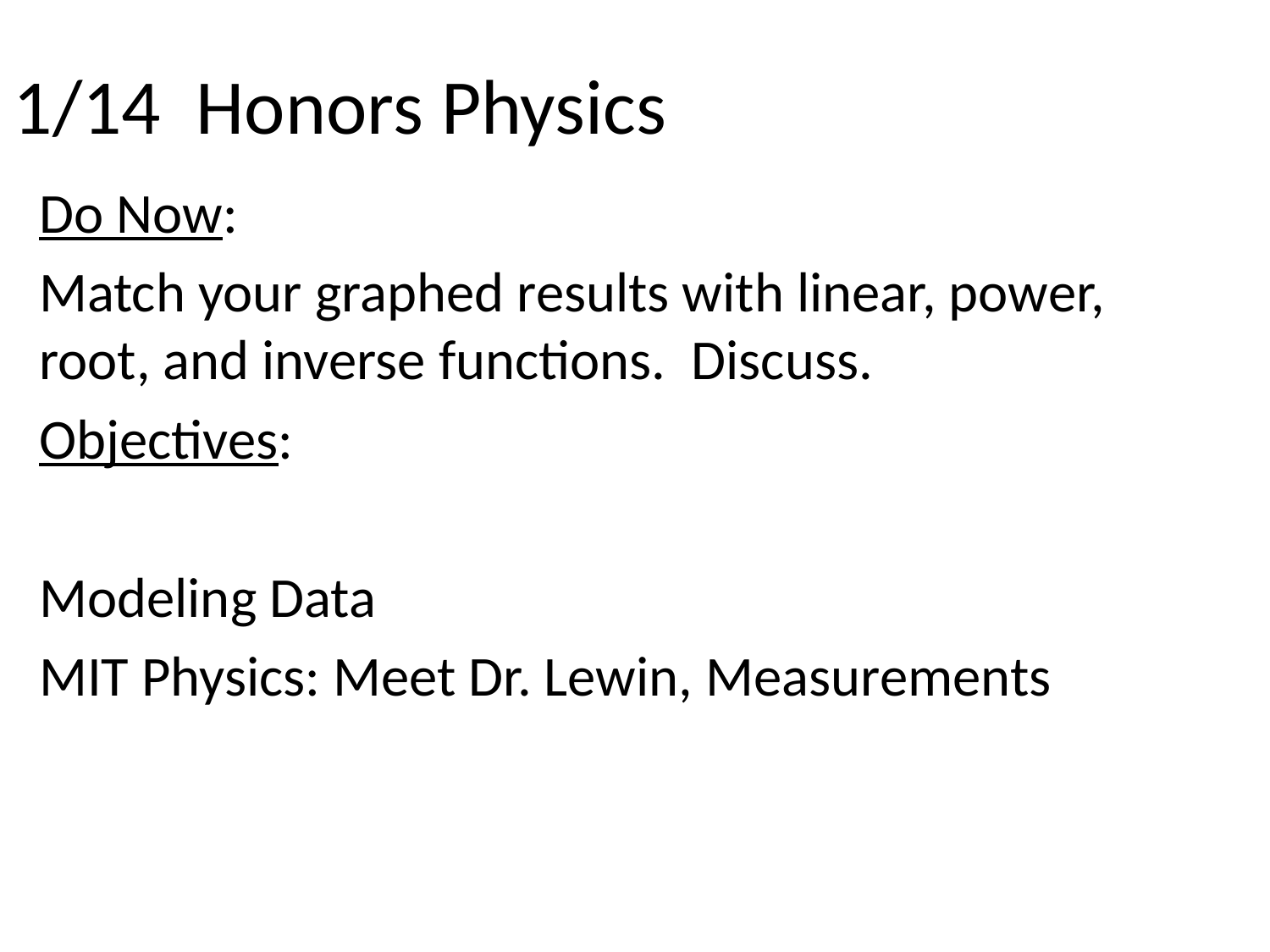

# 1/14  Honors Physics
Do Now:
Match your graphed results with linear, power, root, and inverse functions.  Discuss.
Objectives:

Modeling Data
MIT Physics: Meet Dr. Lewin, Measurements